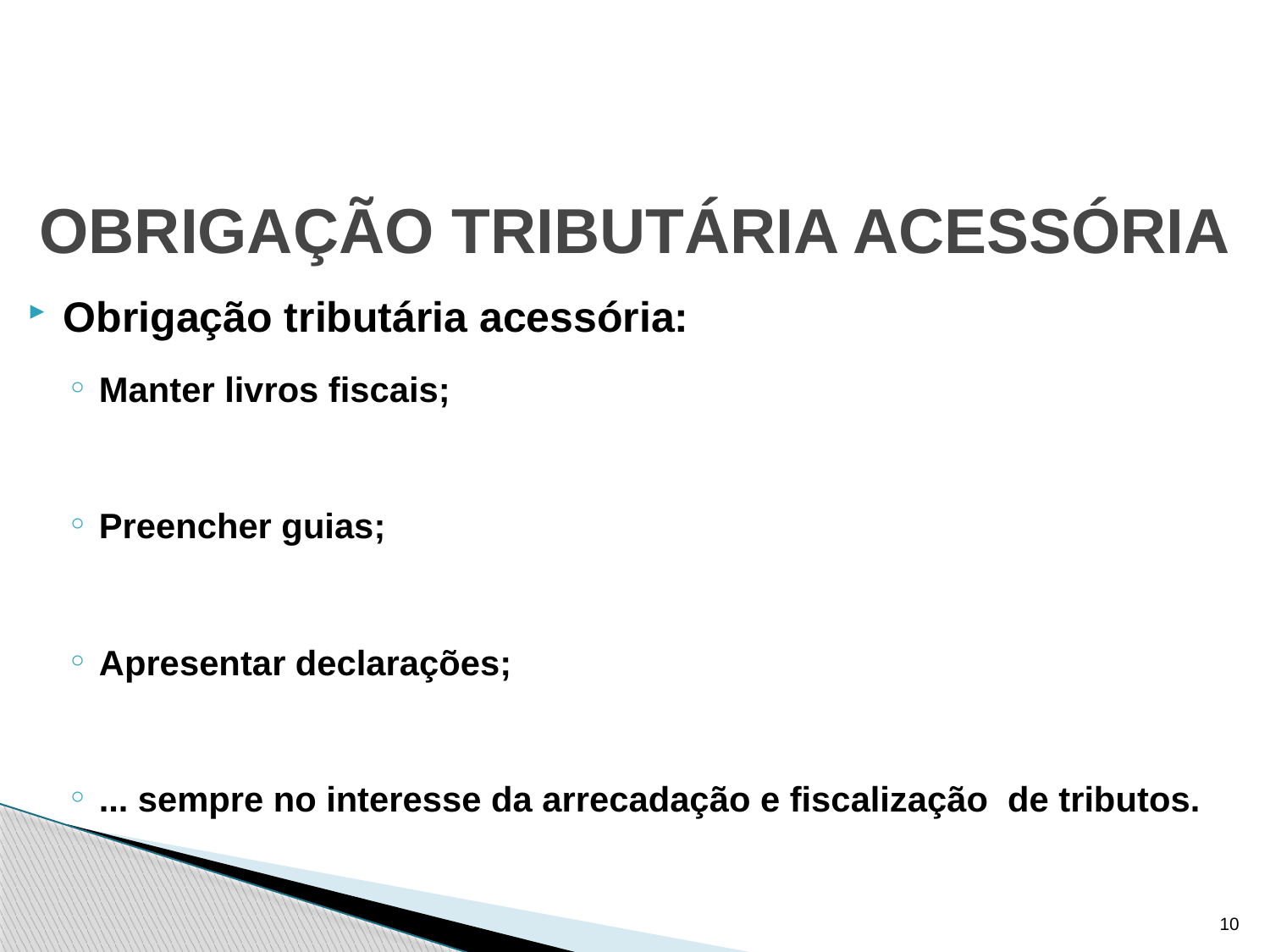

# OBRIGAÇÃO TRIBUTÁRIA ACESSÓRIA
Obrigação tributária acessória:
Manter livros fiscais;

Preencher guias;

Apresentar declarações;

... sempre no interesse da arrecadação e fiscalização  de tributos.

10